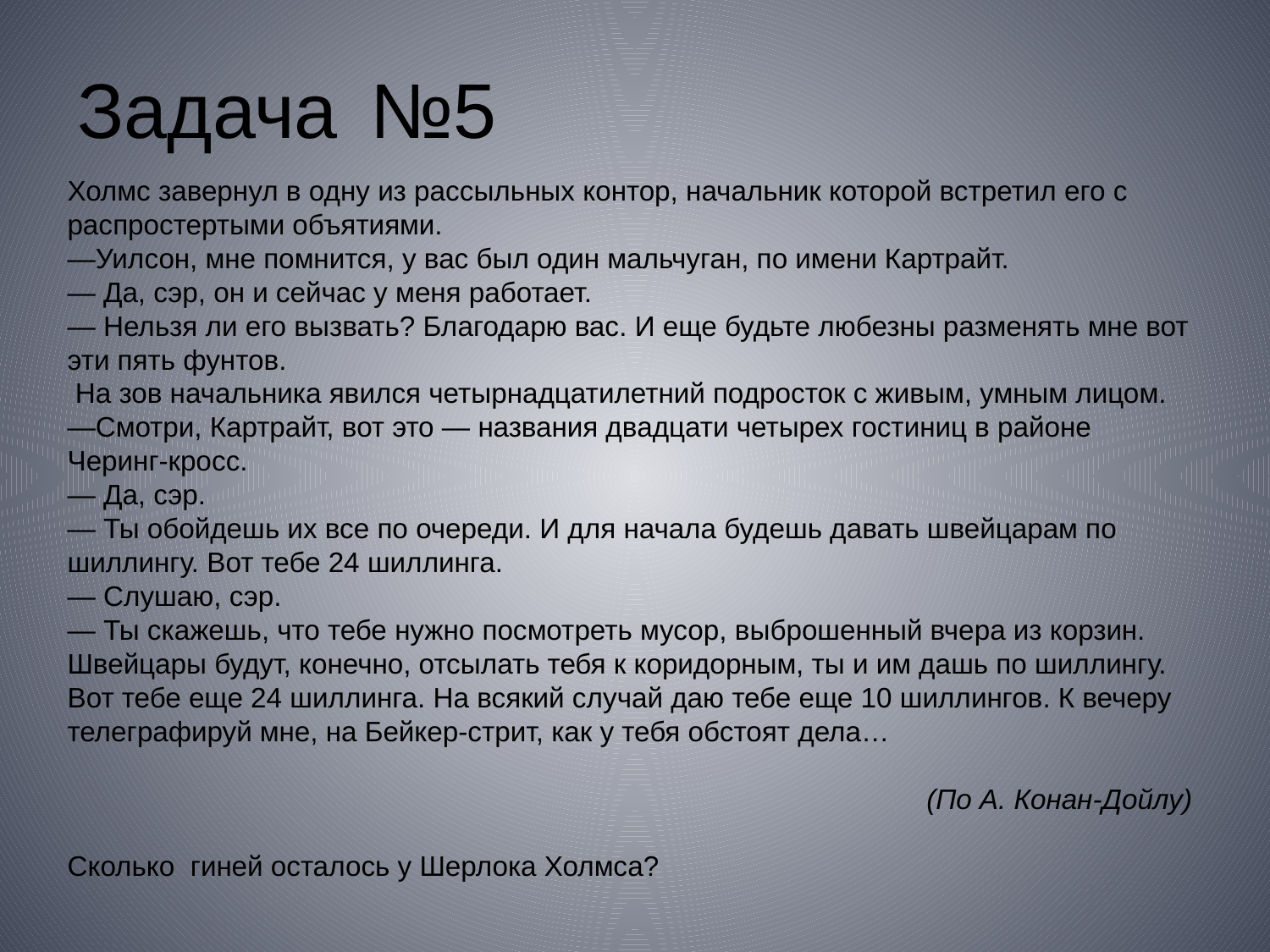

Задача №5
Холмс завернул в одну из рассыльных контор, начальник которой встретил его с распростертыми объятиями.
—Уилсон, мне помнится, у вас был один мальчуган, по имени Картрайт.
— Да, сэр, он и сейчас у меня работает.
— Нельзя ли его вызвать? Благодарю вас. И еще будьте любезны разменять мне вот эти пять фунтов.
 На зов начальника явился четырнадцатилетний подросток с живым, умным лицом.
—Смотри, Картрайт, вот это — названия двадцати четырех гостиниц в районе Черинг-кросс.
— Да, сэр.
— Ты обойдешь их все по очереди. И для начала будешь давать швейцарам по шиллингу. Вот тебе 24 шиллинга.
— Слушаю, сэр.
— Ты скажешь, что тебе нужно посмотреть мусор, выброшенный вчера из корзин.  Швейцары будут, конечно, отсылать тебя к коридорным, ты и им дашь по шиллингу. Вот тебе еще 24 шиллинга. На всякий случай даю тебе еще 10 шиллингов. К вечеру телеграфируй мне, на Бейкер-стрит, как у тебя обстоят дела…

(По А. Конан-Дойлу)

Сколько  гиней осталось у Шерлока Холмса?